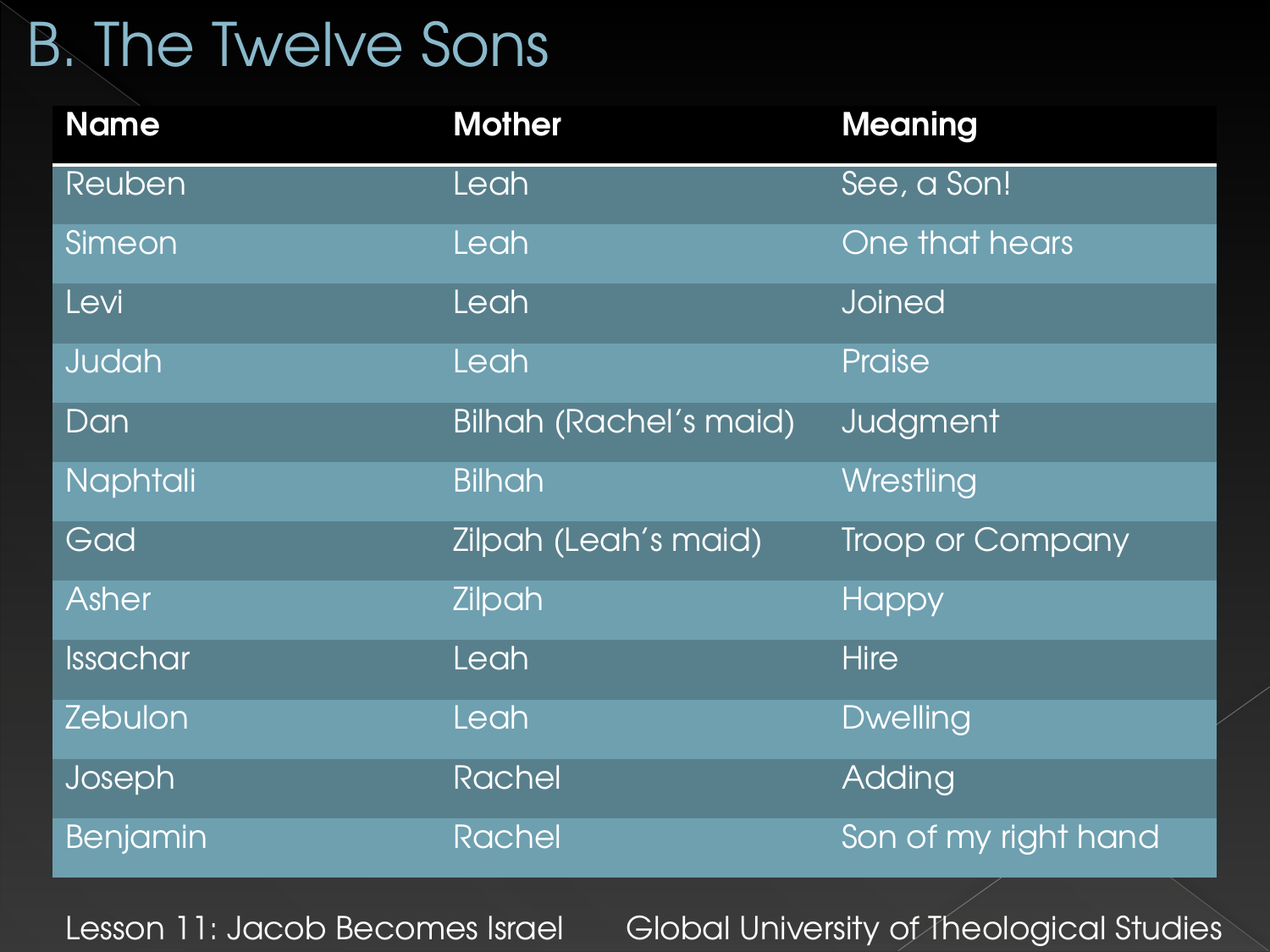

# B. The Twelve Sons
| Name | Mother | Meaning |
| --- | --- | --- |
| Reuben | Leah | See, a Son! |
| Simeon | Leah | One that hears |
| Levi | Leah | Joined |
| Judah | Leah | Praise |
| Dan | Bilhah (Rachel’s maid) | Judgment |
| Naphtali | Bilhah | Wrestling |
| Gad | Zilpah (Leah’s maid) | Troop or Company |
| Asher | Zilpah | Happy |
| Issachar | Leah | Hire |
| Zebulon | Leah | Dwelling |
| Joseph | Rachel | Adding |
| Benjamin | Rachel | Son of my right hand |
Lesson 11: Jacob Becomes Israel       Global University of Theological Studies